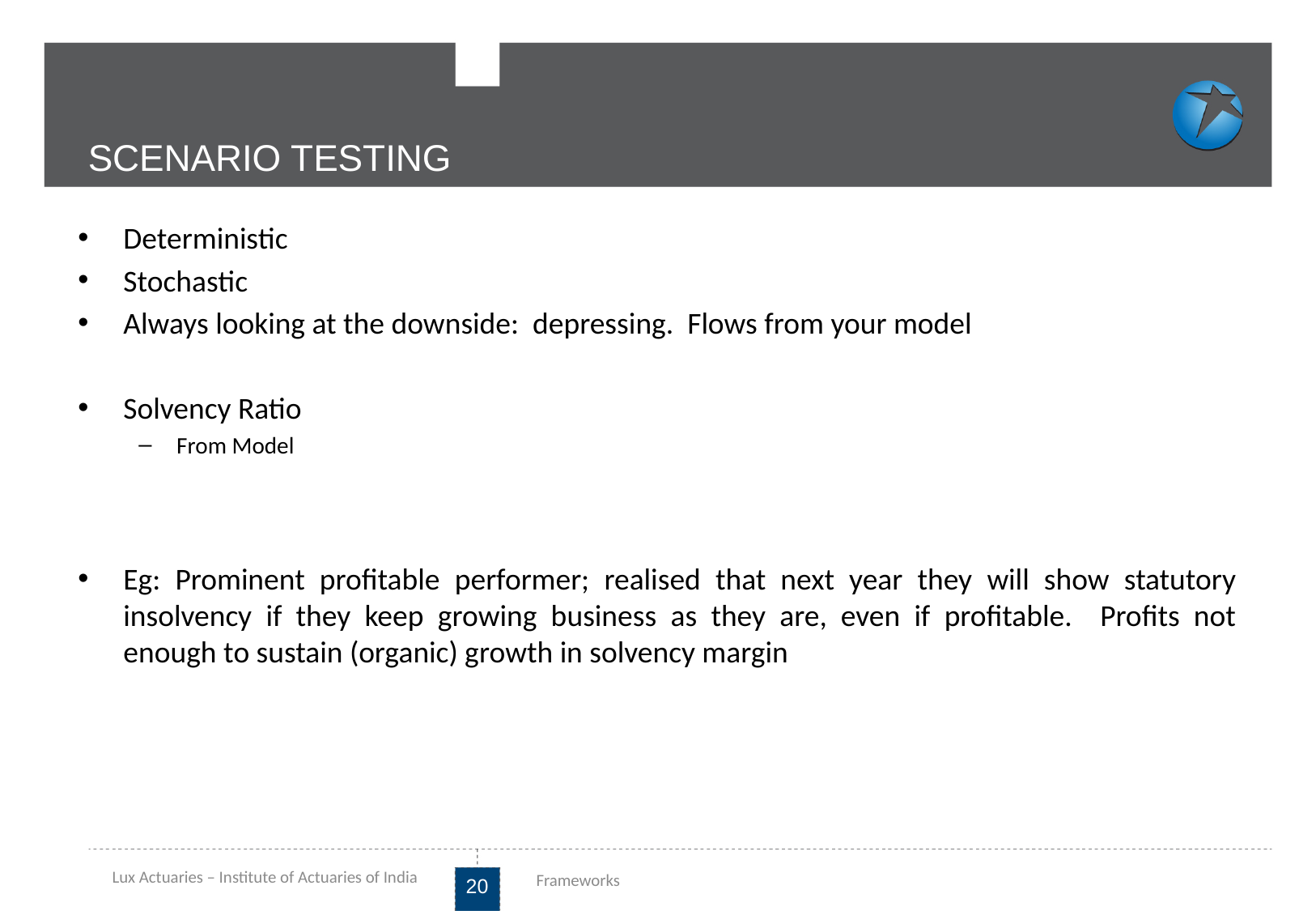

SCENARIO TESTING
Deterministic
Stochastic
Always looking at the downside:  depressing.  Flows from your model

Solvency Ratio
From Model

Eg: Prominent profitable performer; realised that next year they will show statutory insolvency if they keep growing business as they are, even if profitable.  Profits not enough to sustain (organic) growth in solvency margin

Lux Actuaries – Institute of Actuaries of India
Frameworks
20